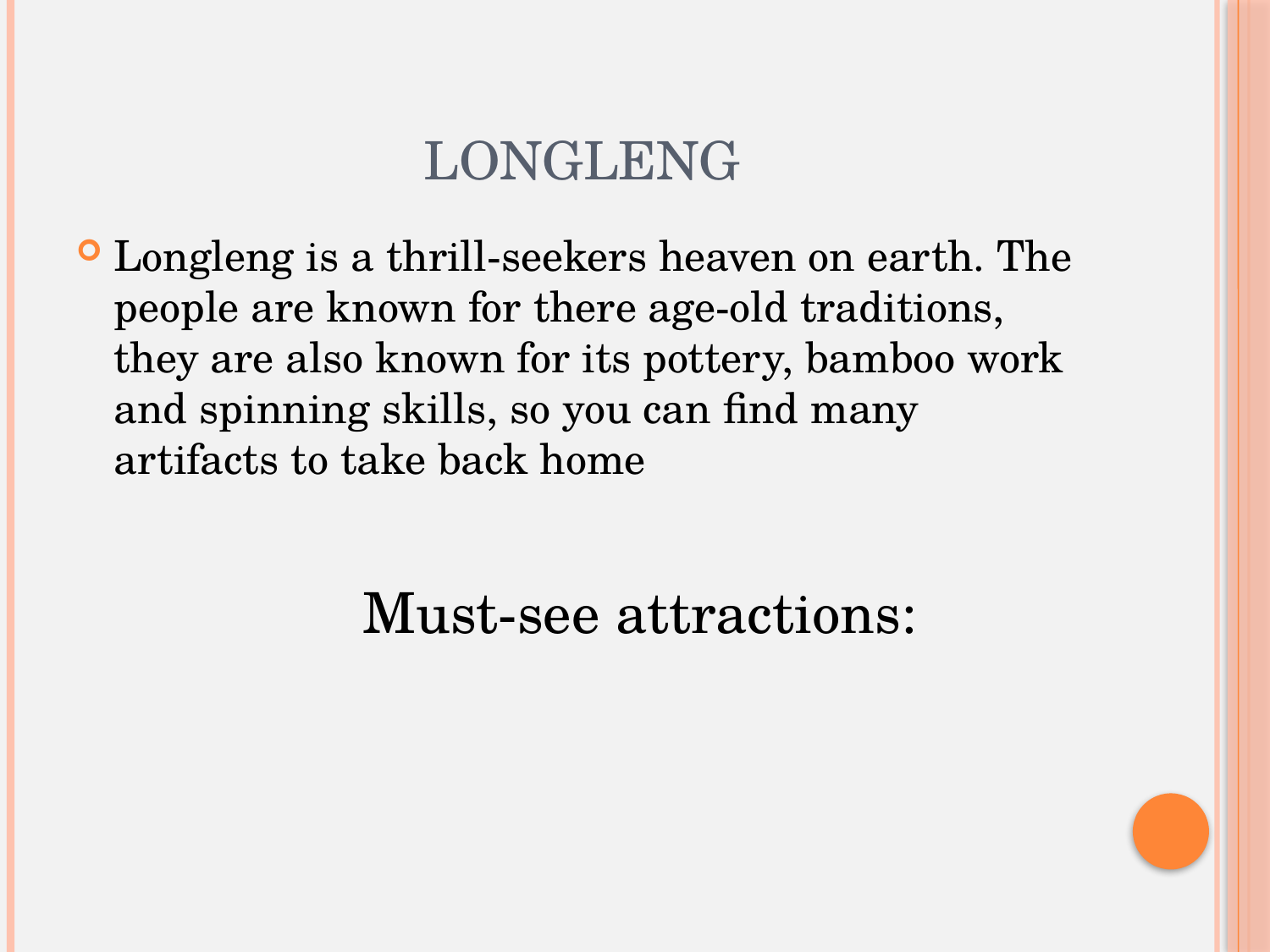

# LONGLENG
Longleng is a thrill-seekers heaven on earth. The people are known for there age-old traditions, they are also known for its pottery, bamboo work and spinning skills, so you can find many artifacts to take back home
Must-see attractions: